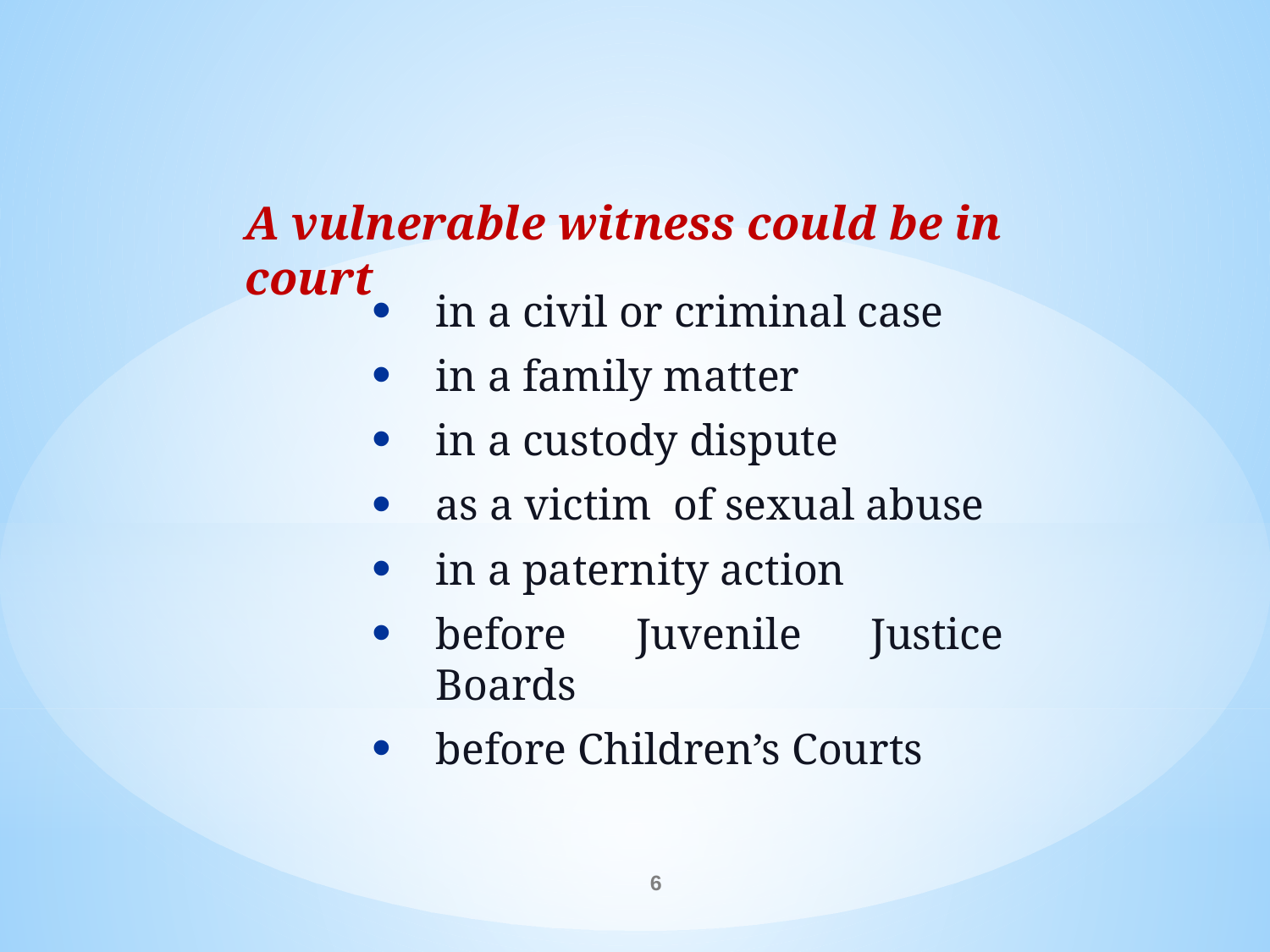

A vulnerable witness could be in court

in a civil or criminal case
in a family matter
in a custody dispute
as a victim  of sexual abuse
in a paternity action
before Juvenile Justice Boards
before Children’s Courts
6